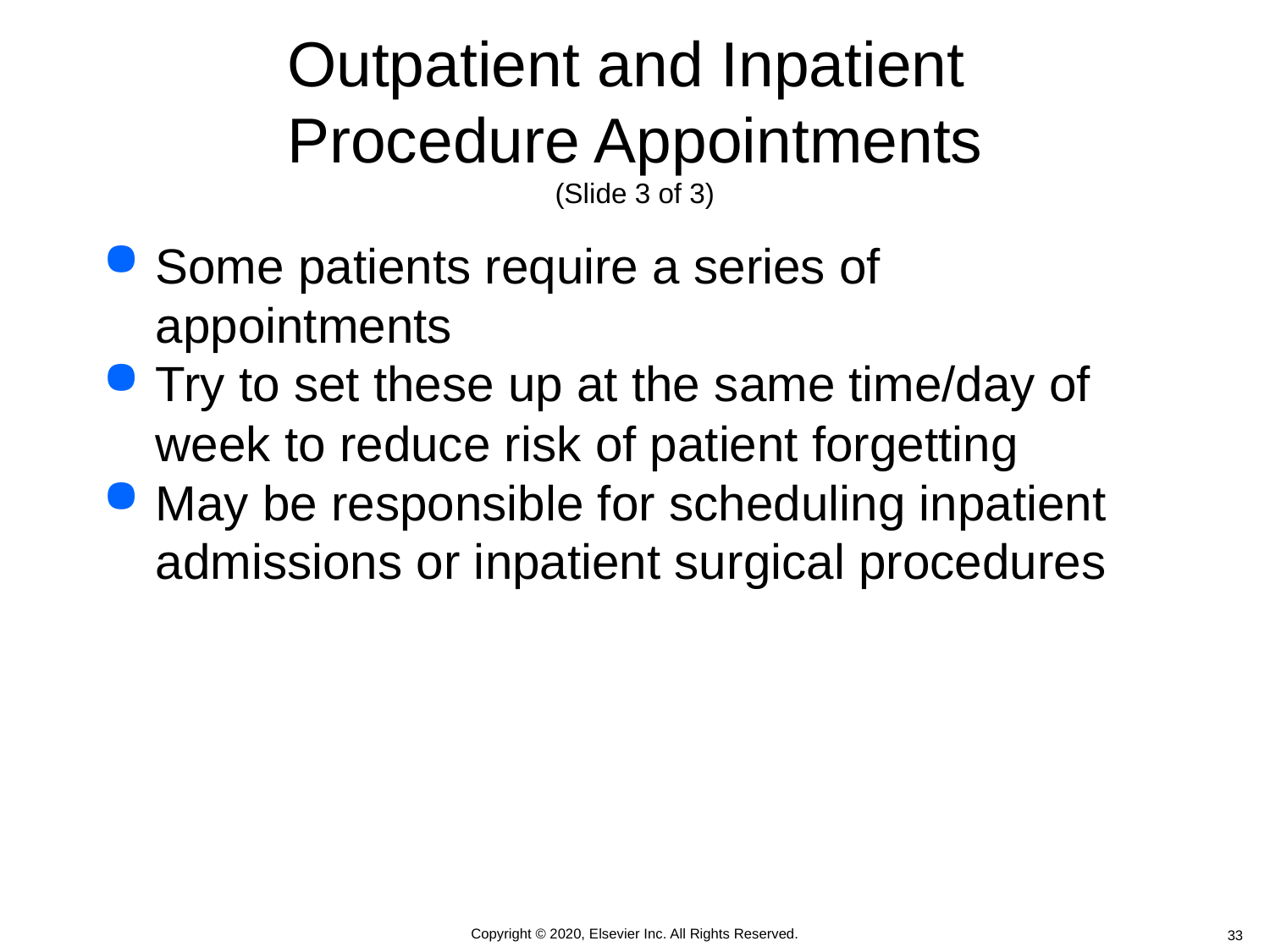

# Outpatient and Inpatient Procedure Appointments (Slide 3 of 3)
Some patients require a series of appointments
Try to set these up at the same time/day of week to reduce risk of patient forgetting
May be responsible for scheduling inpatient admissions or inpatient surgical procedures

 33